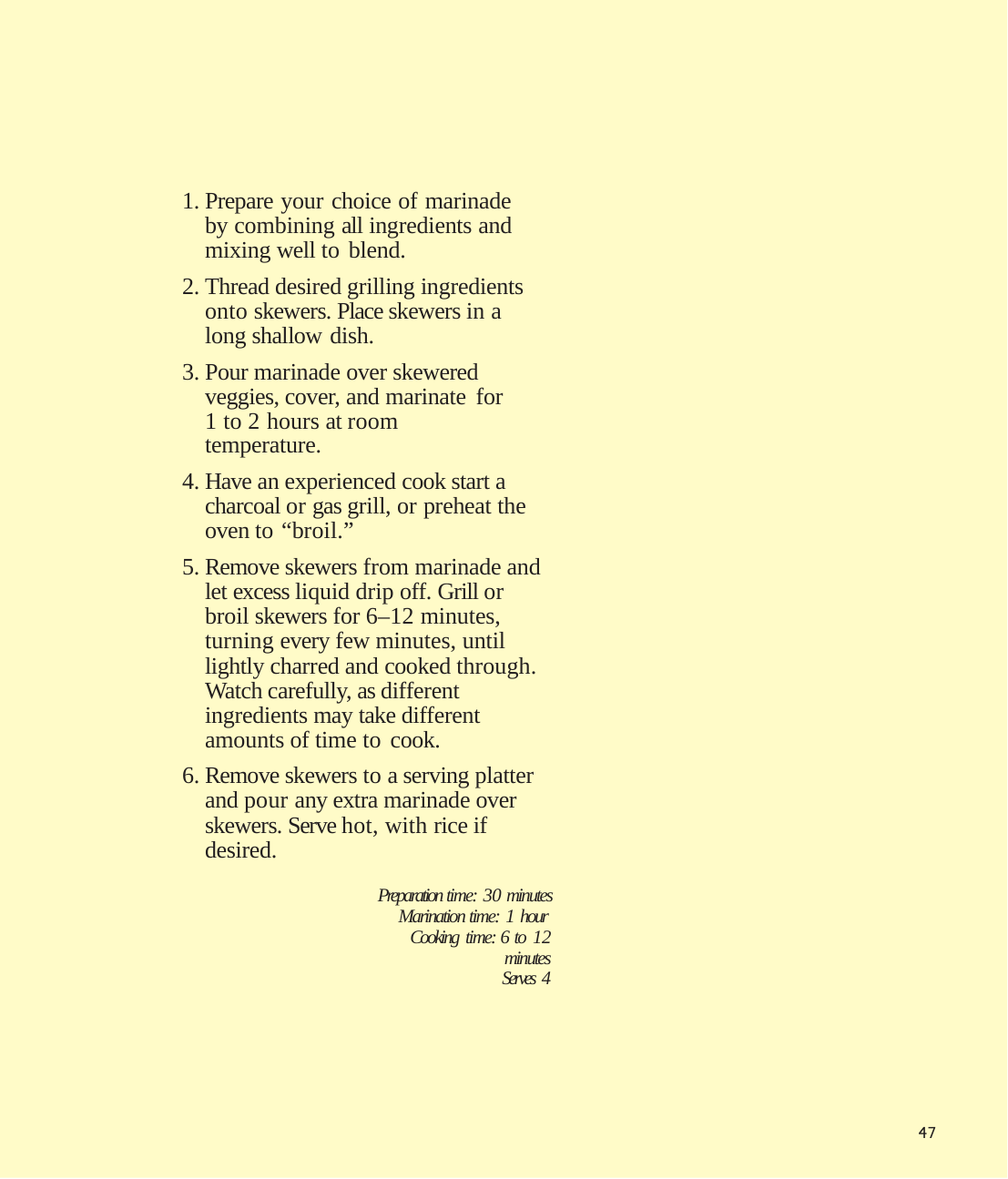

Prepare your choice of marinade  by combining all ingredients and  mixing well to blend.
Thread desired grilling ingredients  onto skewers. Place skewers in a  long shallow dish.
Pour marinade over skewered  veggies, cover, and marinate for
1 to 2 hours at room temperature.
Have an experienced cook start a  charcoal or gas grill, or preheat the  oven to “broil.”
Remove skewers from marinade and  let excess liquid drip off. Grill or  broil skewers for 6–12 minutes,  turning every few minutes, until  lightly charred and cooked through.  Watch carefully, as different  ingredients may take different  amounts of time to cook.
Remove skewers to a serving platter  and pour any extra marinade over  skewers. Serve hot, with rice if  desired.
Preparation time: 30 minutes  Marination time: 1 hour  Cooking  time: 6 to  12 minutes
Serves 4
47